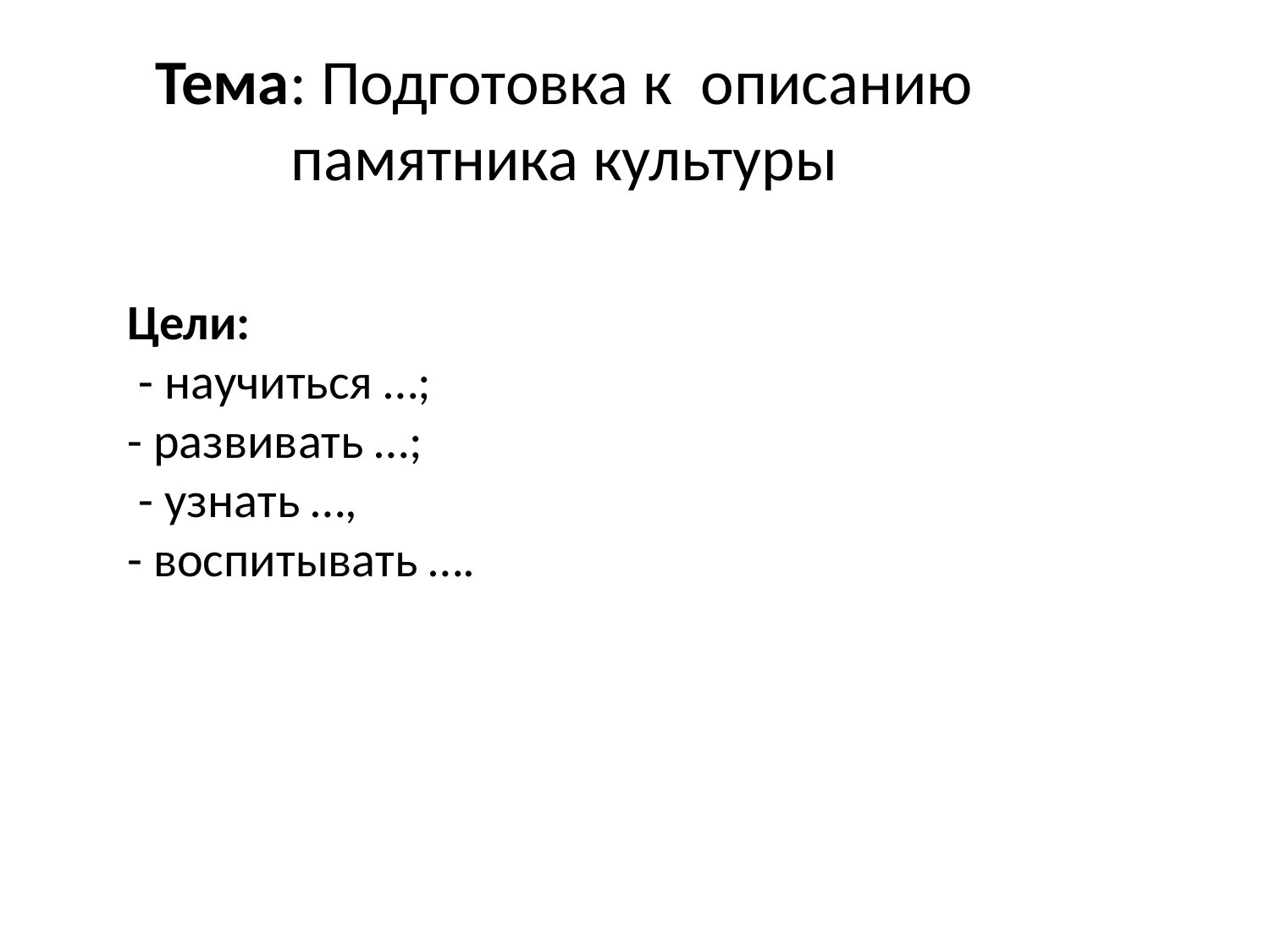

Тема: Подготовка к  описанию  памятника культуры

Цели:
 - научиться …;
- развивать …;
 - узнать …,
- воспитывать ….